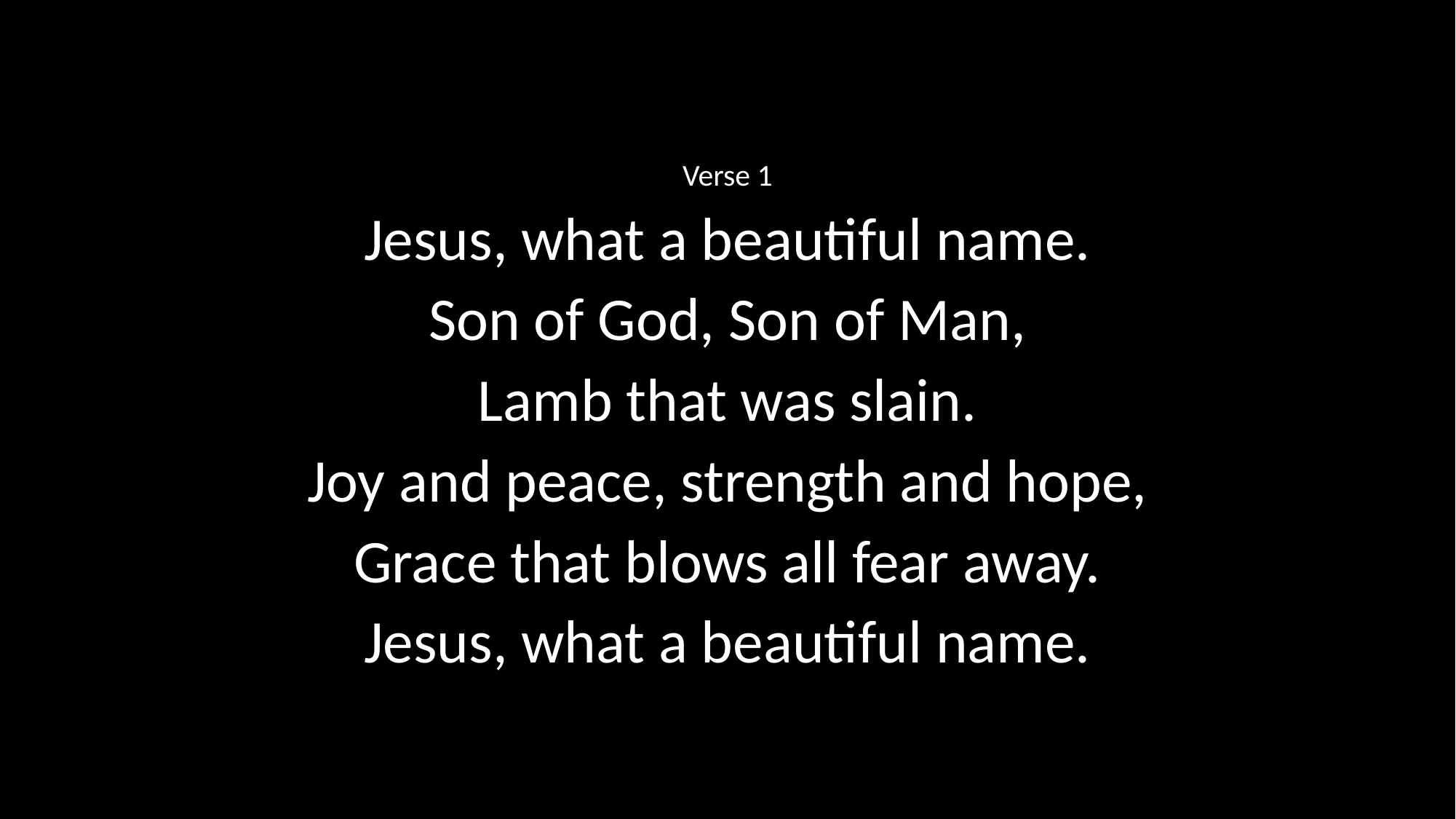

Verse 1
Jesus, what a beautiful name.
Son of God, Son of Man,
Lamb that was slain.
Joy and peace, strength and hope,
Grace that blows all fear away.
Jesus, what a beautiful name.